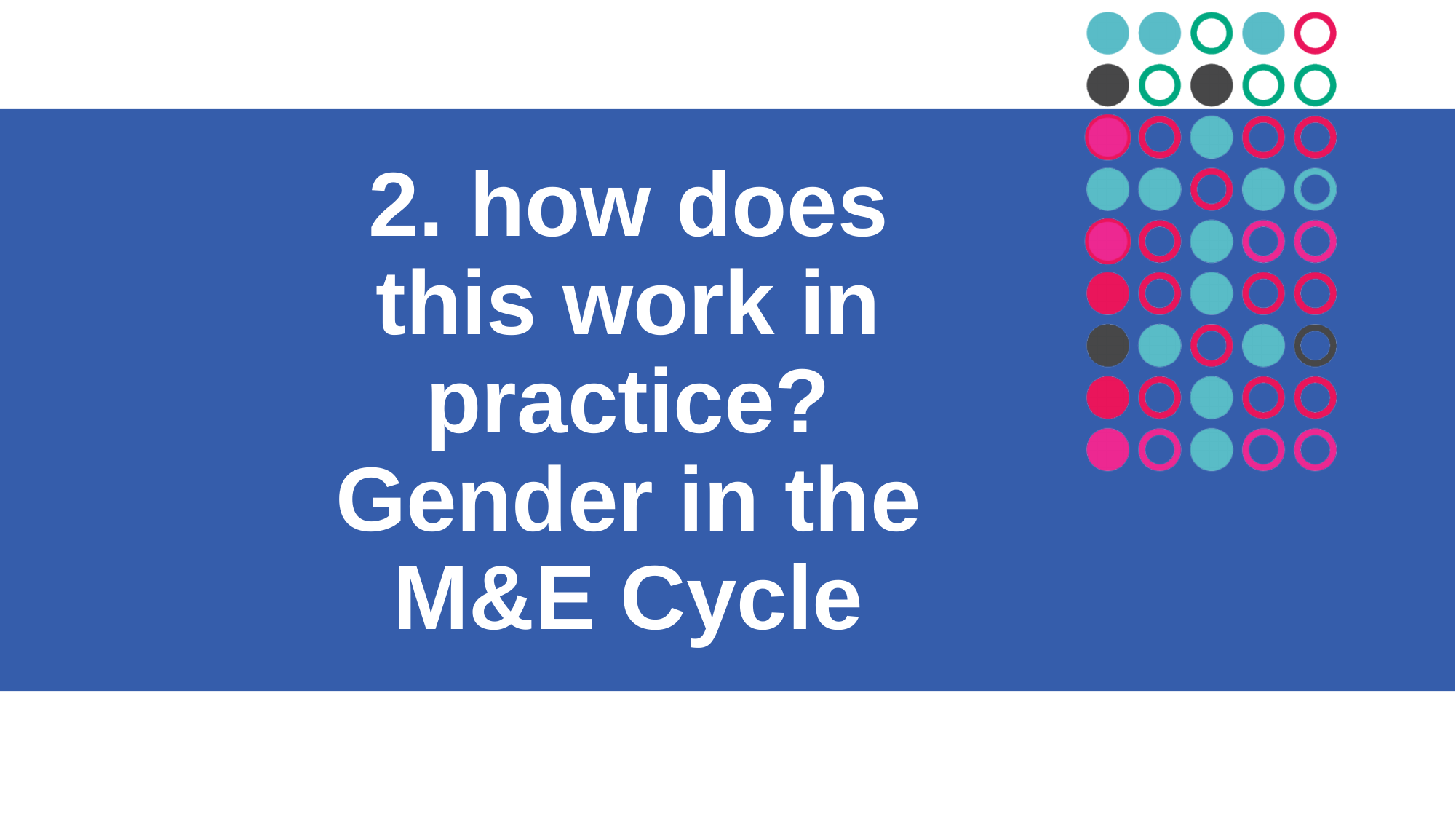

# 2. how does this work in practice? Gender in the M&E Cycle